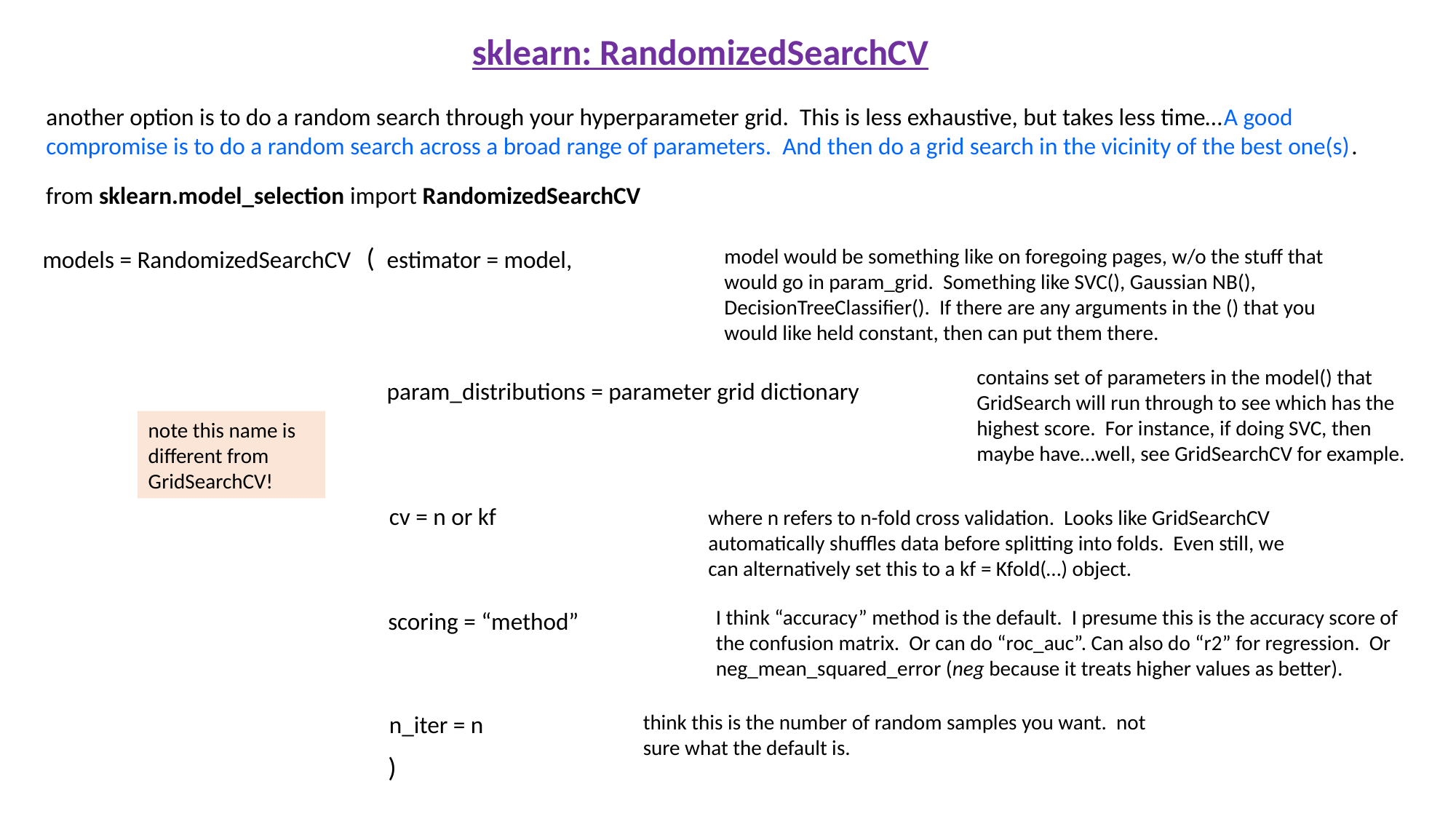

sklearn: RandomizedSearchCV
another option is to do a random search through your hyperparameter grid.  This is less exhaustive, but takes less time…A good compromise is to do a random search across a broad range of parameters.  And then do a grid search in the vicinity of the best one(s).
from sklearn.model_selection import RandomizedSearchCV
(
model would be something like on foregoing pages, w/o the stuff that would go in param_grid.  Something like SVC(), Gaussian NB(), DecisionTreeClassifier().  If there are any arguments in the () that you would like held constant, then can put them there.
estimator = model,
models = RandomizedSearchCV
contains set of parameters in the model() that GridSearch will run through to see which has the highest score.  For instance, if doing SVC, then maybe have…well, see GridSearchCV for example.
param_distributions = parameter grid dictionary
note this name is different from GridSearchCV!
cv = n or kf
where n refers to n-fold cross validation.  Looks like GridSearchCV automatically shuffles data before splitting into folds.  Even still, we can alternatively set this to a kf = Kfold(…) object.
I think “accuracy” method is the default.  I presume this is the accuracy score of the confusion matrix.  Or can do “roc_auc”. Can also do “r2” for regression.  Or neg_mean_squared_error (neg because it treats higher values as better).
scoring = “method”
n_iter = n
think this is the number of random samples you want.  not sure what the default is.
)